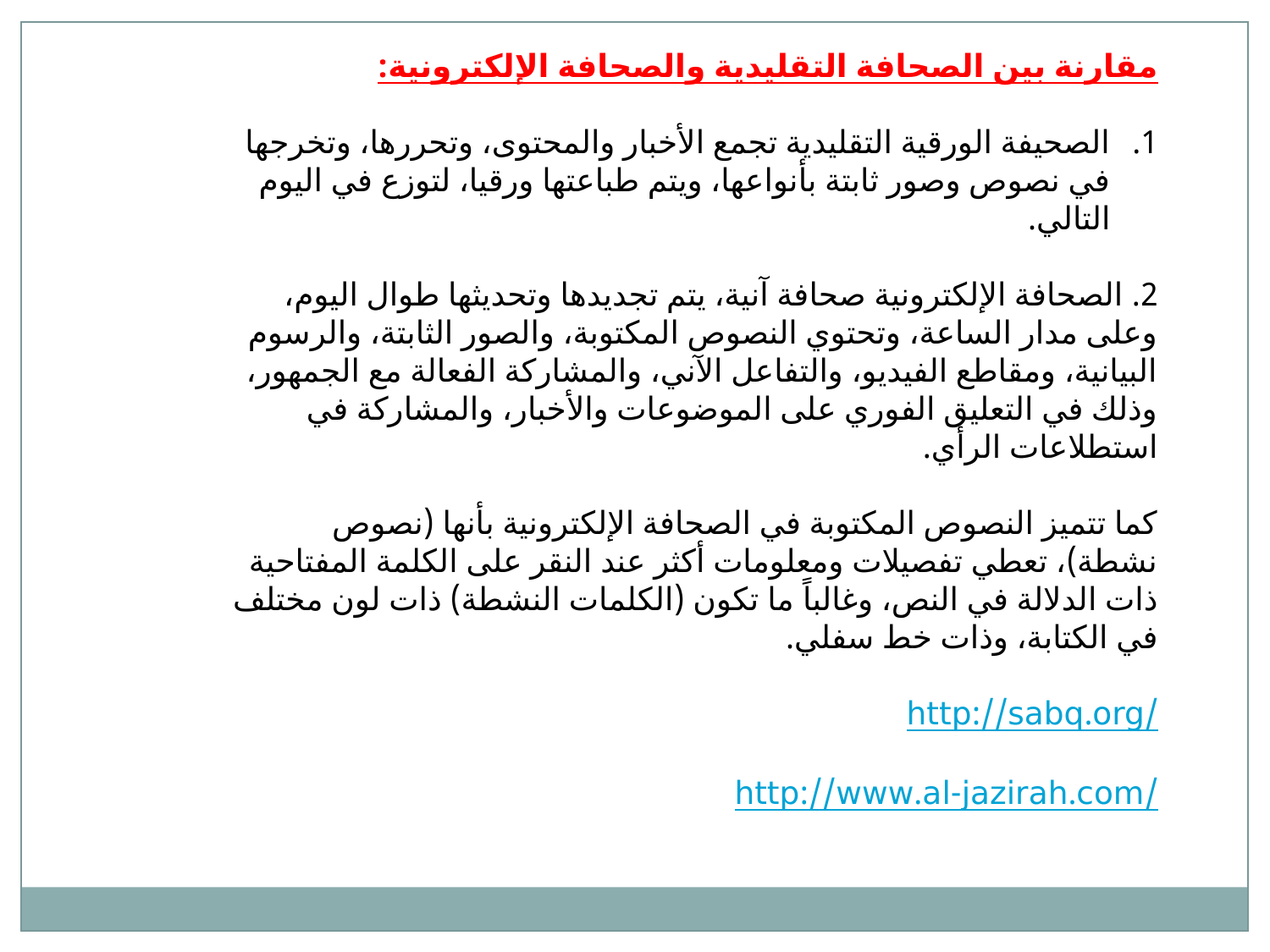

مقارنة بين الصحافة التقليدية والصحافة الإلكترونية:

الصحيفة الورقية التقليدية تجمع الأخبار والمحتوى، وتحررها، وتخرجها في نصوص وصور ثابتة بأنواعها، ويتم طباعتها ورقيا، لتوزع في اليوم التالي.
2. الصحافة الإلكترونية صحافة آنية، يتم تجديدها وتحديثها طوال اليوم، وعلى مدار الساعة، وتحتوي النصوص المكتوبة، والصور الثابتة، والرسوم البيانية، ومقاطع الفيديو، والتفاعل الآني، والمشاركة الفعالة مع الجمهور، وذلك في التعليق الفوري على الموضوعات والأخبار، والمشاركة في استطلاعات الرأي.
كما تتميز النصوص المكتوبة في الصحافة الإلكترونية بأنها (نصوص نشطة)، تعطي تفصيلات ومعلومات أكثر عند النقر على الكلمة المفتاحية ذات الدلالة في النص، وغالباً ما تكون (الكلمات النشطة) ذات لون مختلف في الكتابة، وذات خط سفلي.
http://sabq.org/

http://www.al-jazirah.com/